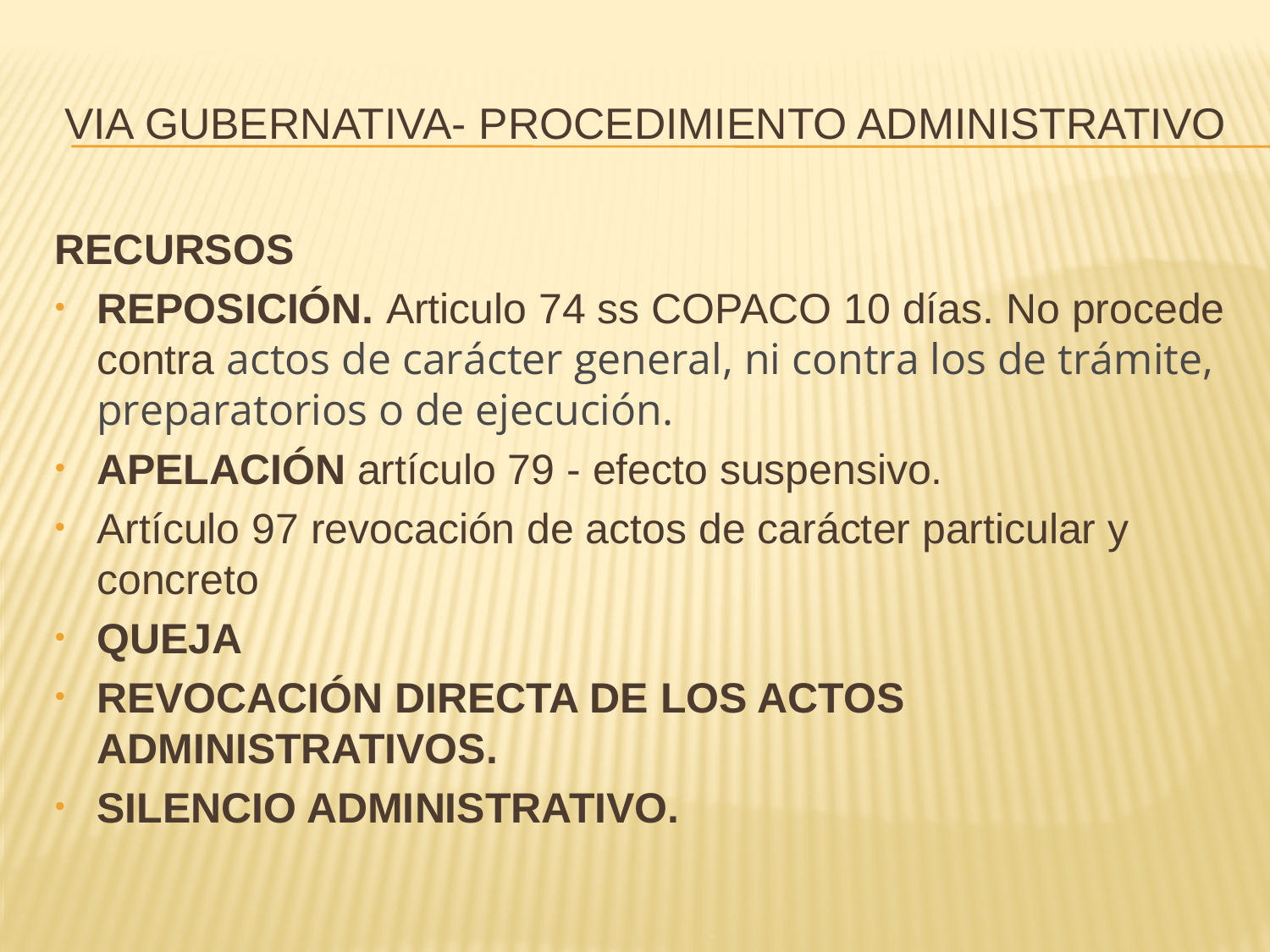

# VIA GUBERNATIVA- PROCEDIMIENTO ADMINISTRATIVO
RECURSOS
REPOSICIÓN. Articulo 74 ss COPACO 10 días. No procede contra actos de carácter general, ni contra los de trámite, preparatorios o de ejecución.
APELACIÓN artículo 79 - efecto suspensivo.
Artículo 97 revocación de actos de carácter particular y concreto
QUEJA
REVOCACIÓN DIRECTA DE LOS ACTOS ADMINISTRATIVOS.
SILENCIO ADMINISTRATIVO.